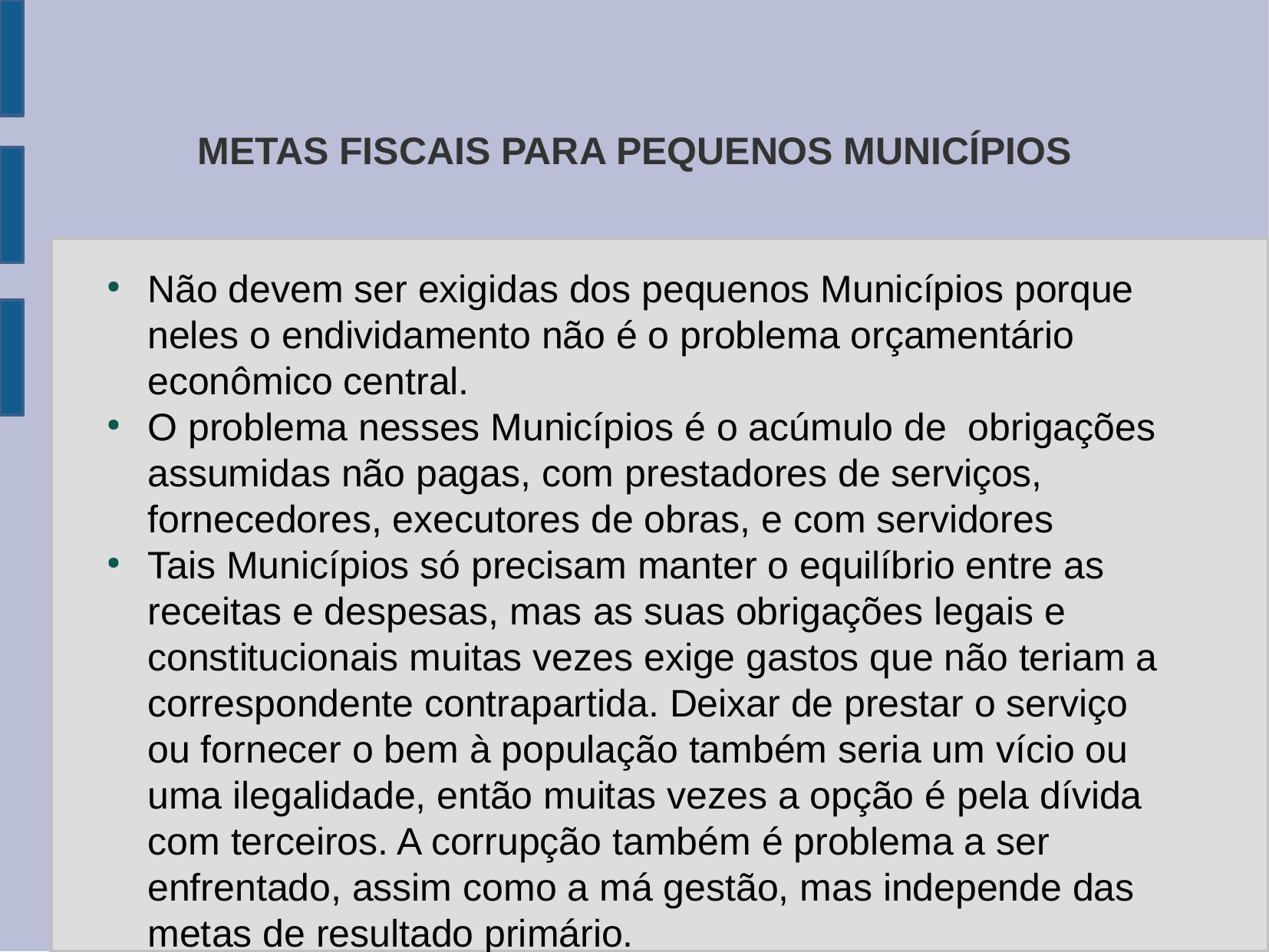

METAS FISCAIS PARA PEQUENOS MUNICÍPIOS
Não devem ser exigidas dos pequenos Municípios porque neles o endividamento não é o problema orçamentário econômico central.
O problema nesses Municípios é o acúmulo de  obrigações assumidas não pagas, com prestadores de serviços, fornecedores, executores de obras, e com servidores
Tais Municípios só precisam manter o equilíbrio entre as receitas e despesas, mas as suas obrigações legais e constitucionais muitas vezes exige gastos que não teriam a correspondente contrapartida. Deixar de prestar o serviço ou fornecer o bem à população também seria um vício ou uma ilegalidade, então muitas vezes a opção é pela dívida com terceiros. A corrupção também é problema a ser enfrentado, assim como a má gestão, mas independe das metas de resultado primário.